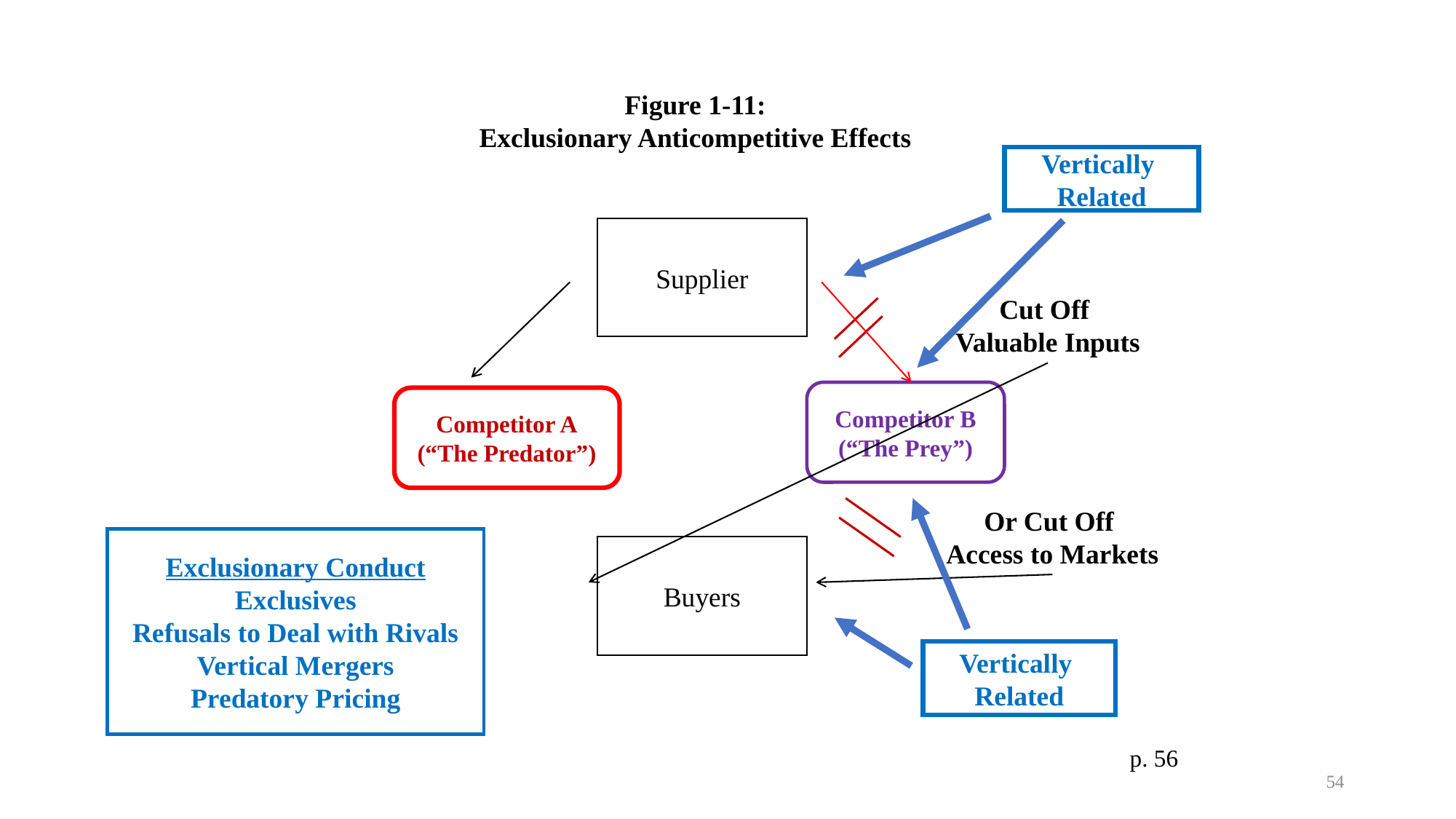

Figure 1-11:
Exclusionary Anticompetitive Effects
Vertically
Related
Supplier
Cut Off
Valuable Inputs

Competitor B
(“The Prey”)
Competitor A
(“The Predator”)
Or Cut Off
Access to Markets
Exclusionary Conduct
Exclusives
Refusals to Deal with Rivals
Vertical Mergers
Predatory Pricing
Buyers
Vertically
Related
p. 56
54